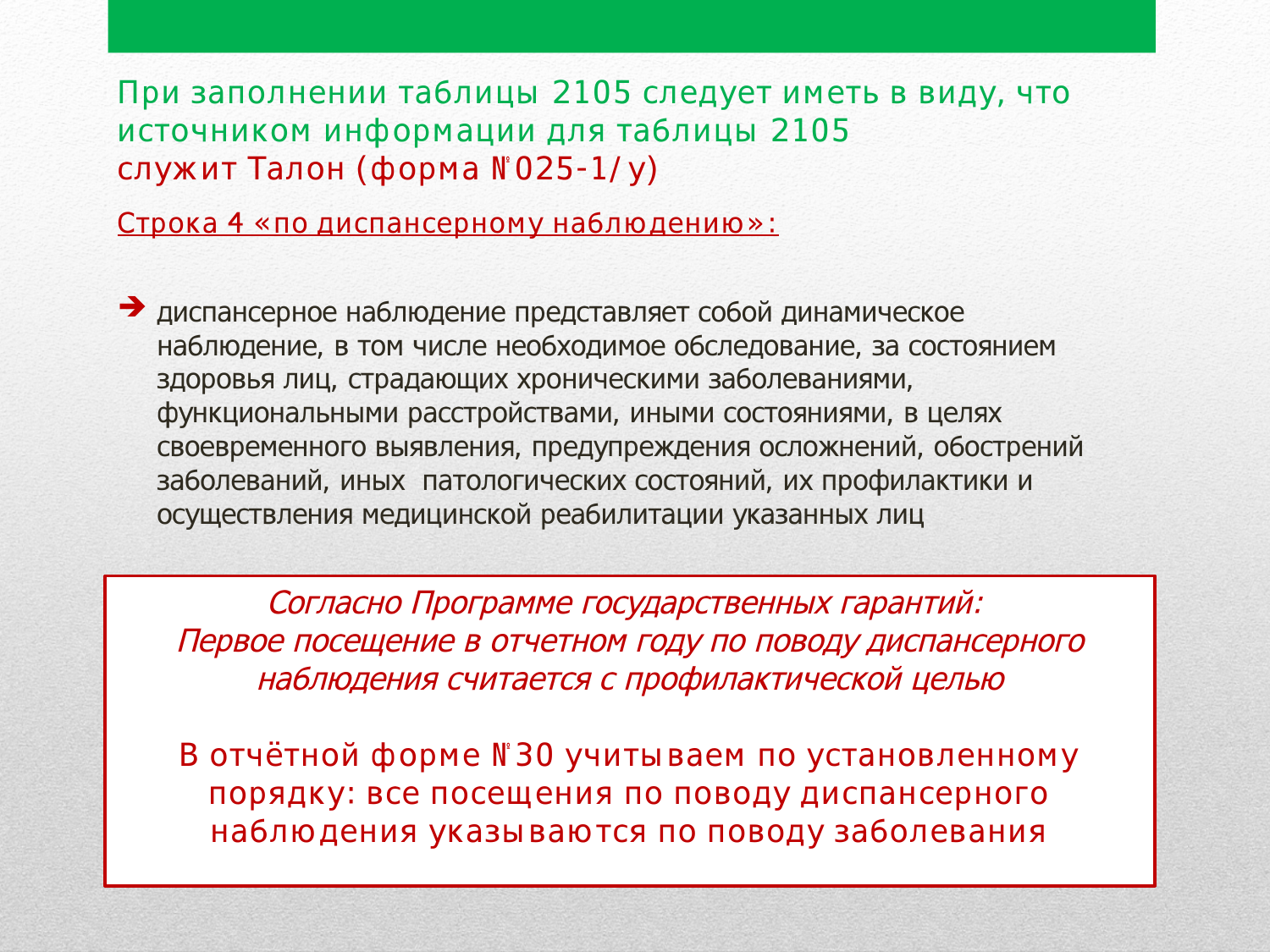

При заполнении таблицы 2105 следует иметь в виду, что источником информации для таблицы 2105                     служит Талон (форма №025-1/у)
Строка 4 «по диспансерному наблюдению»:

диспансерное наблюдение представляет собой динамическое наблюдение, в том числе необходимое обследование, за состоянием здоровья лиц, страдающих хроническими заболеваниями, функциональными расстройствами, иными состояниями, в целях своевременного выявления, предупреждения осложнений, обострений заболеваний, иных  патологических состояний, их профилактики и осуществления медицинской реабилитации указанных лиц

Согласно Программе государственных гарантий:
Первое посещение в отчетном году по поводу диспансерного наблюдения считается с профилактической целью

В отчётной форме №30 учитываем по установленному порядку: все посещения по поводу диспансерного наблюдения указываются по поводу заболевания